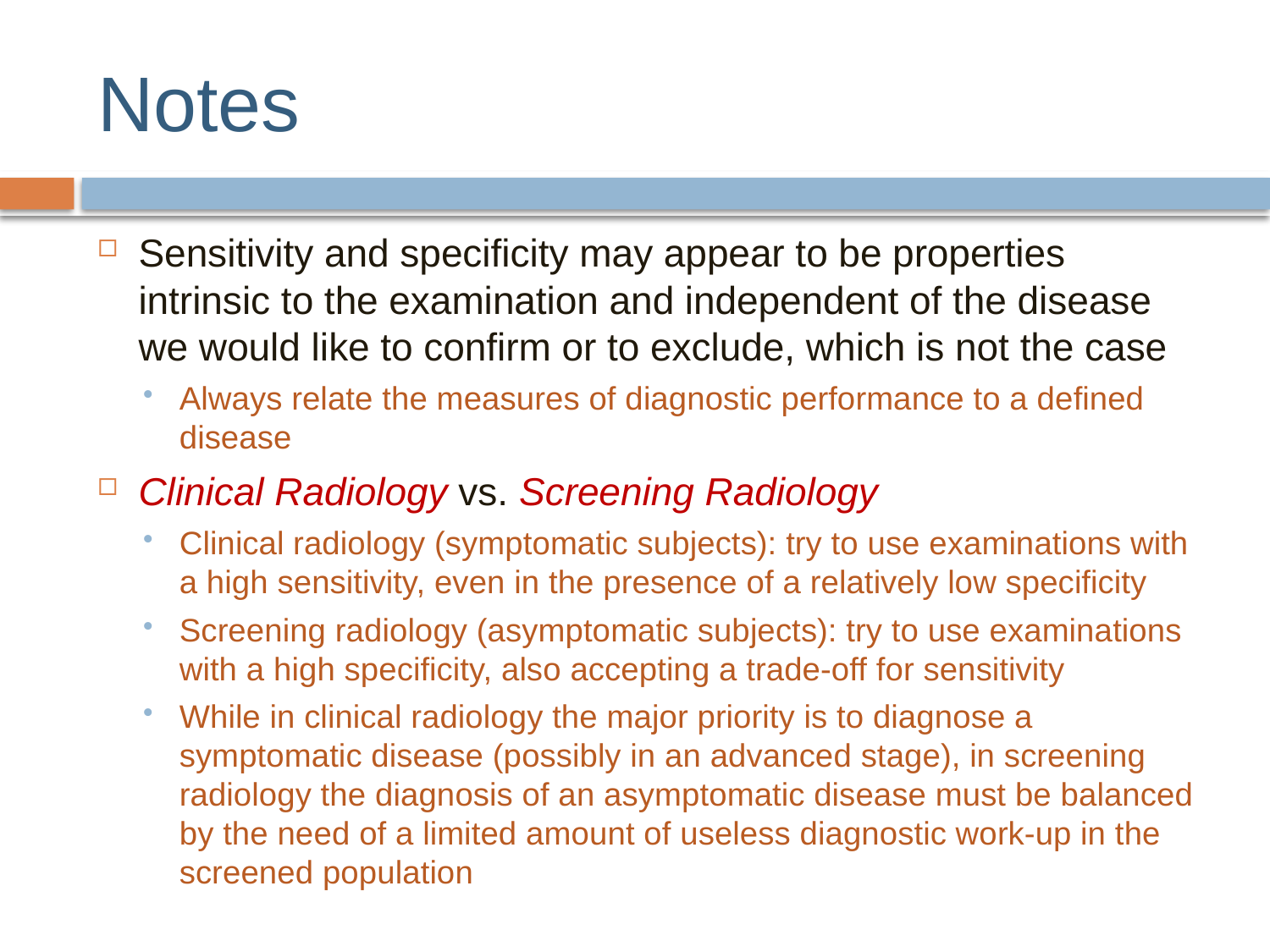

# Notes
Sensitivity and specificity may appear to be properties intrinsic to the examination and independent of the disease we would like to confirm or to exclude, which is not the case
Always relate the measures of diagnostic performance to a defined disease
Clinical Radiology vs. Screening Radiology
Clinical radiology (symptomatic subjects): try to use examinations with a high sensitivity, even in the presence of a relatively low specificity
Screening radiology (asymptomatic subjects): try to use examinations with a high specificity, also accepting a trade-off for sensitivity
While in clinical radiology the major priority is to diagnose a symptomatic disease (possibly in an advanced stage), in screening radiology the diagnosis of an asymptomatic disease must be balanced by the need of a limited amount of useless diagnostic work-up in the screened population